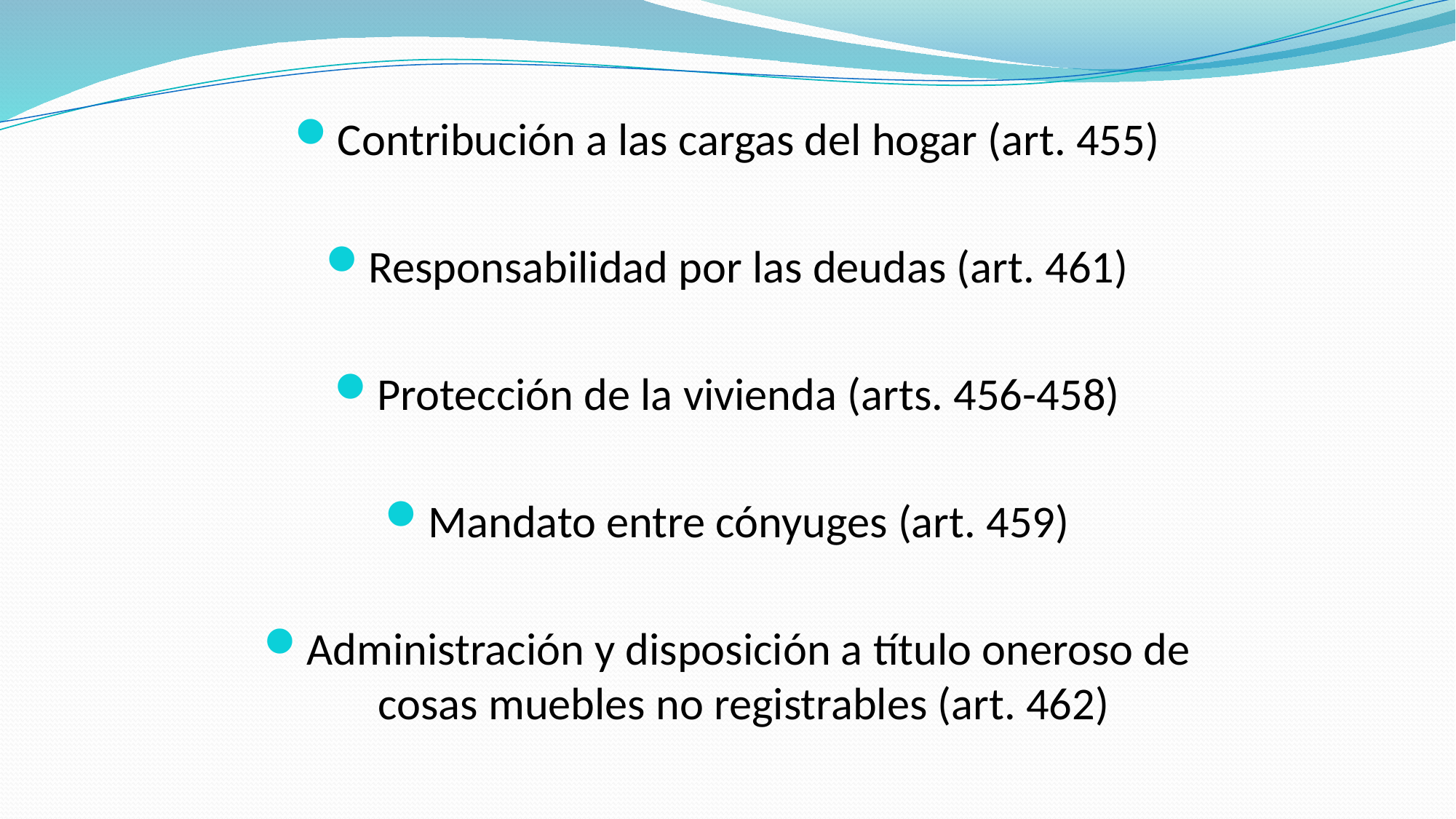

Contribución a las cargas del hogar (art. 455)

Responsabilidad por las deudas (art. 461)

Protección de la vivienda (arts. 456-458)

Mandato entre cónyuges (art. 459)

Administración y disposición a título oneroso de cosas muebles no registrables (art. 462)